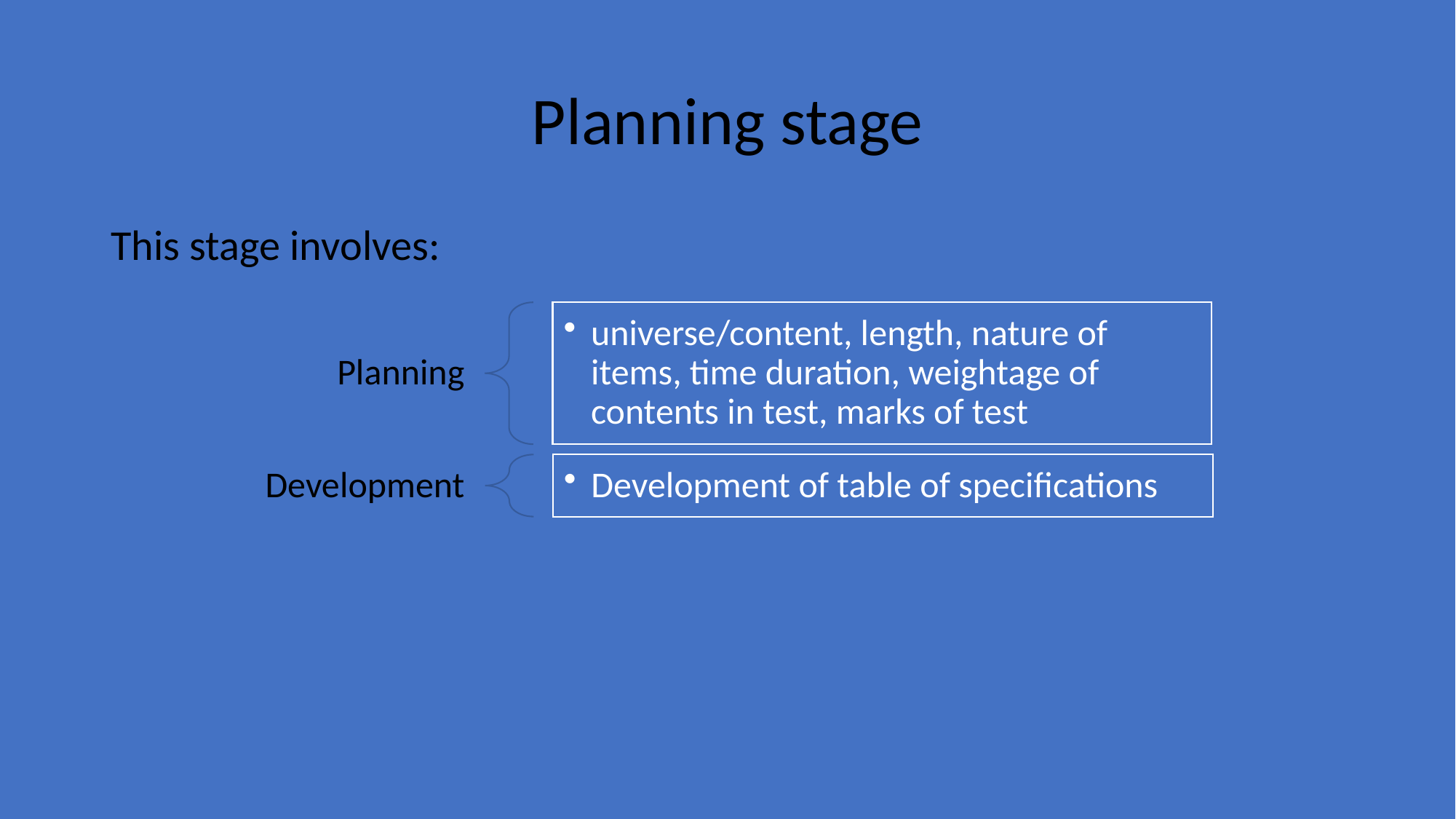

# Planning stage
Planning
universe/content, length, nature of items, time duration, weightage of contents in test, marks of test
Development
Development of table of specifications
This stage involves: